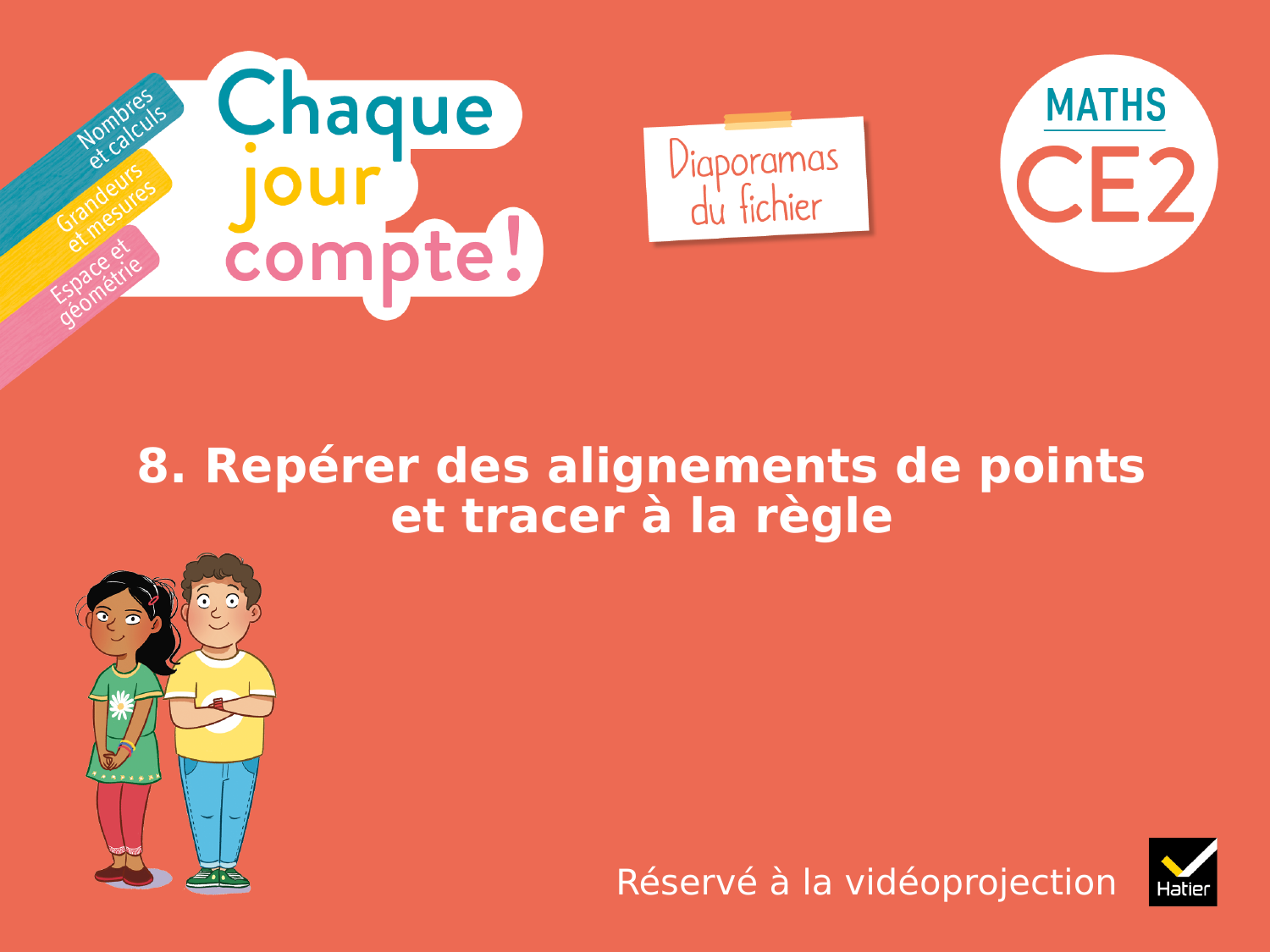

# 8. Repérer des alignements de points et tracer à la règle